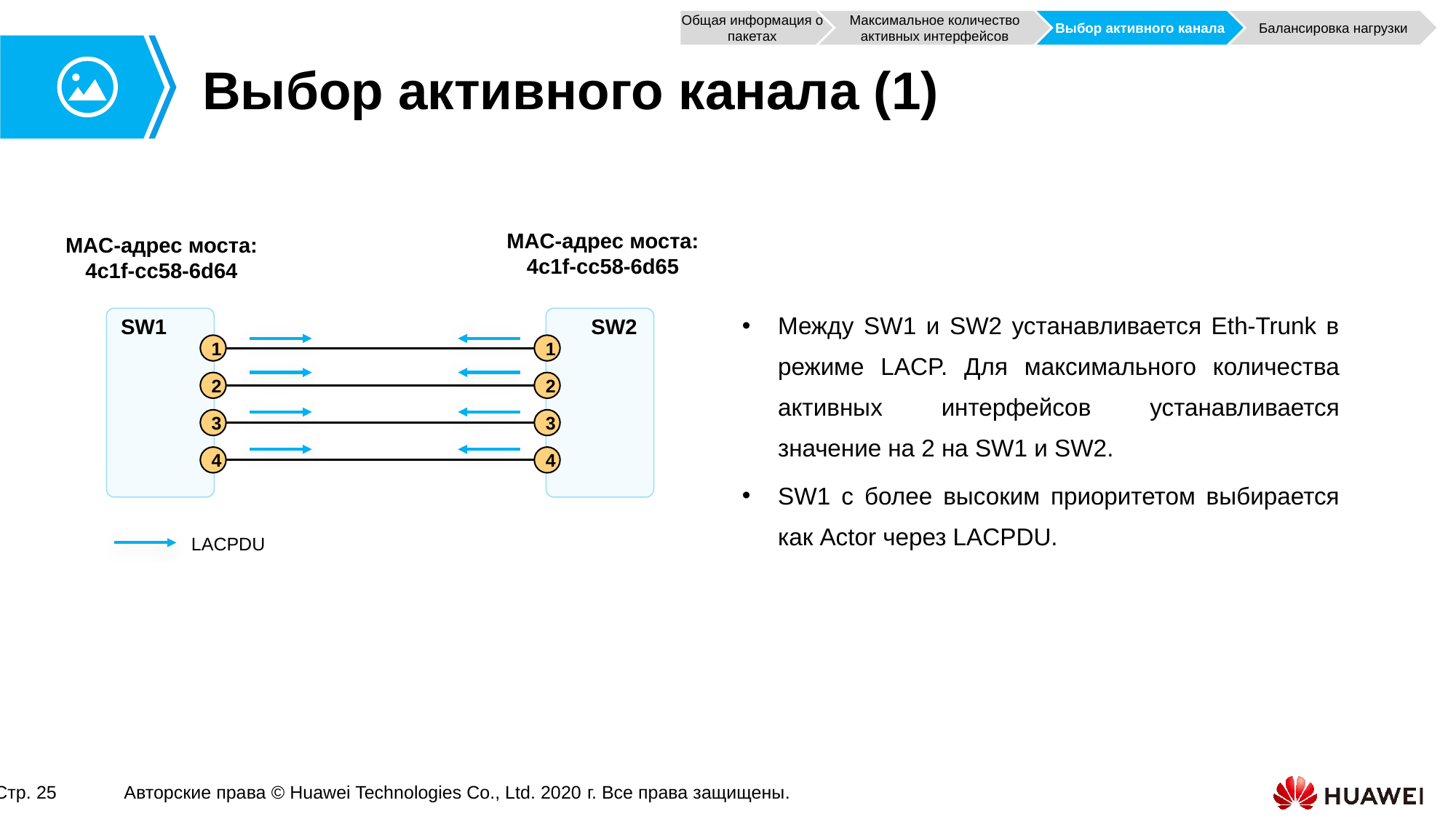

Общая информация о пакетах
Максимальное количество активных интерфейсов
Выбор активного канала
Балансировка нагрузки
# Выбор активного канала (1)
MAC-адрес моста:
4c1f-cc58-6d65
MAC-адрес моста:
4c1f-cc58-6d64
Между SW1 и SW2 устанавливается Eth-Trunk в режиме LACP. Для максимального количества активных интерфейсов устанавливается значение на 2 на SW1 и SW2.
SW1 с более высоким приоритетом выбирается как Actor через LACPDU.
SW2
SW1

1
1
2
2
3
3
4
4
LACPDU